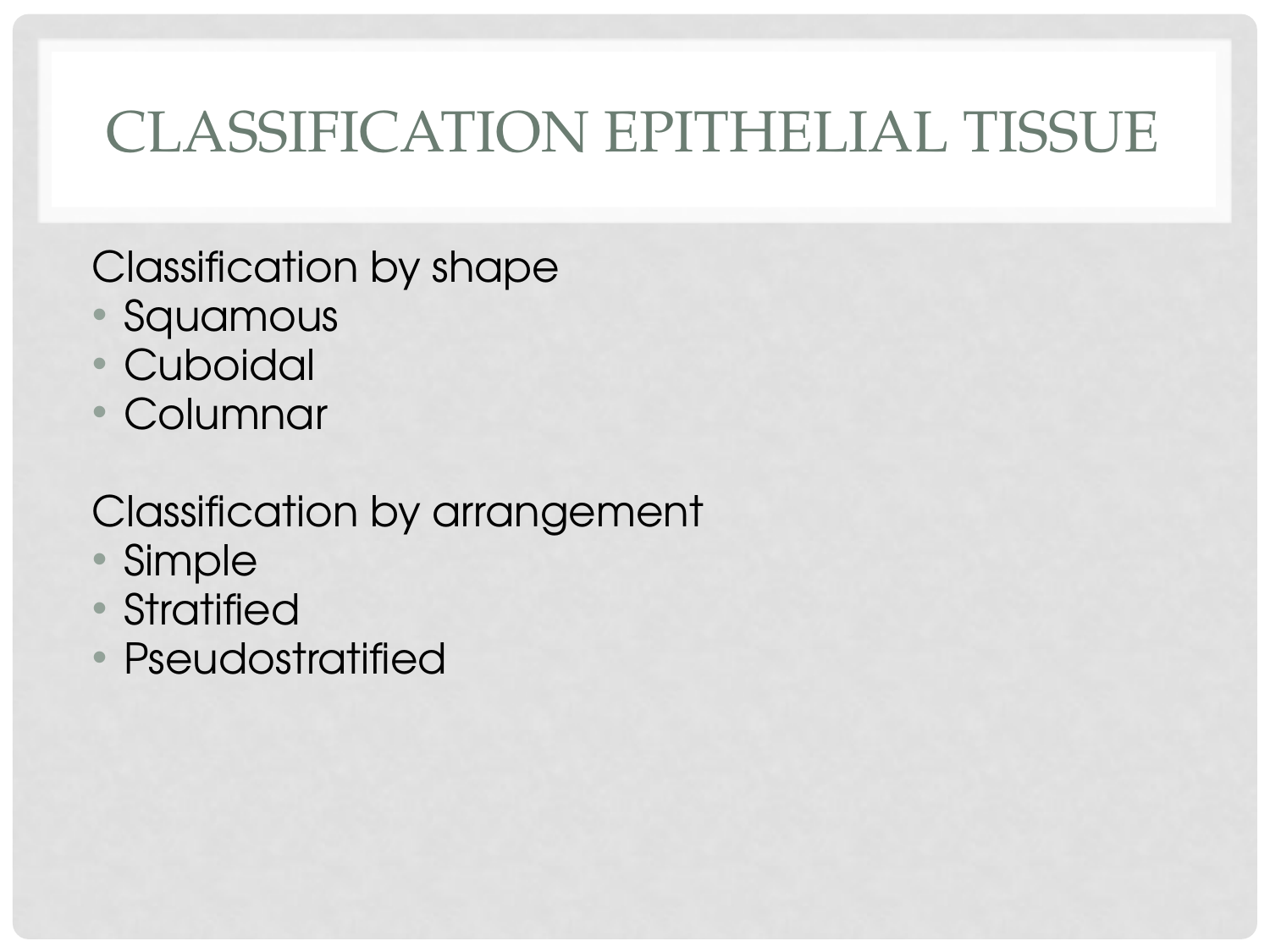

# Classification epithelial tissue
Classification by shape
Squamous
Cuboidal
Columnar

Classification by arrangement
Simple
Stratified
Pseudostratified